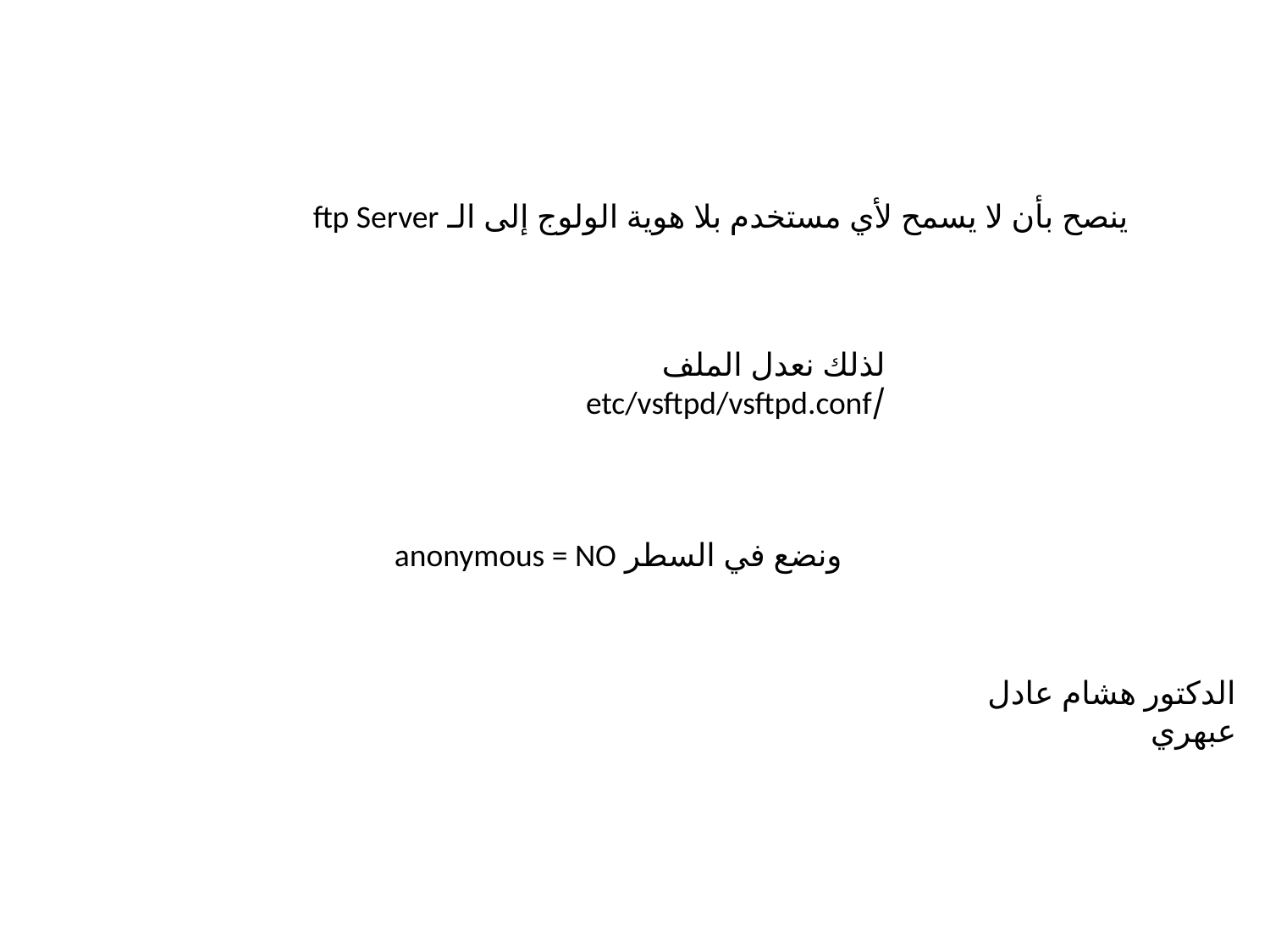

ينصح بأن لا يسمح لأي مستخدم بلا هوية الولوج إلى الـ ftp Server
لذلك نعدل الملف
/etc/vsftpd/vsftpd.conf
ونضع في السطر anonymous = NO
الدكتور هشام عادل عبهري